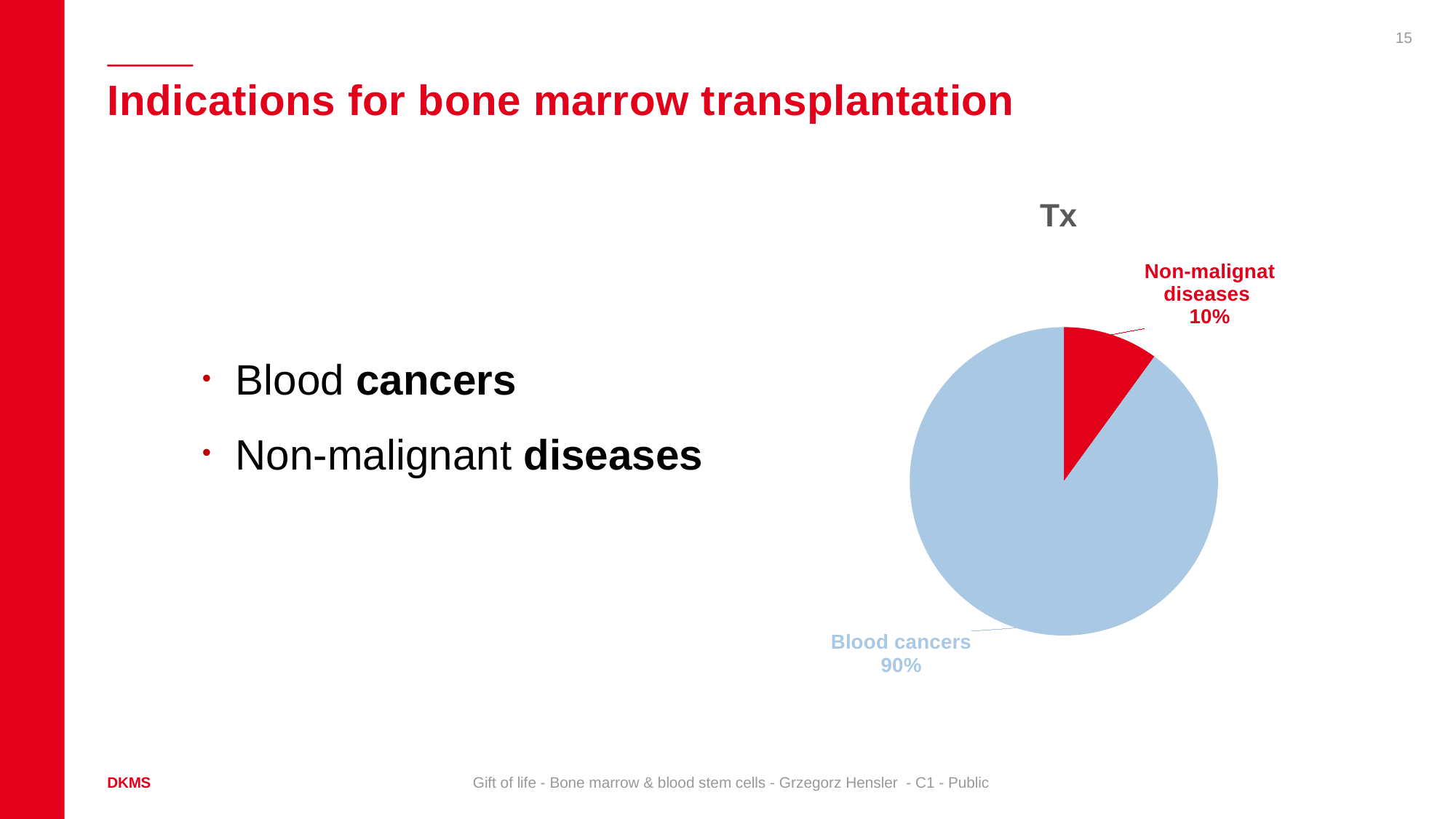

15
# Indications for bone marrow transplantation

### Chart:

| Category | Tx |
|---|---|
| Non-malignat diseases  | 10.0 |
| Blood cancers | 90.0 |
Blood cancers
Non-malignant diseases
Gift of life - Bone marrow & blood stem cells - Grzegorz Hensler  - C1 - Public